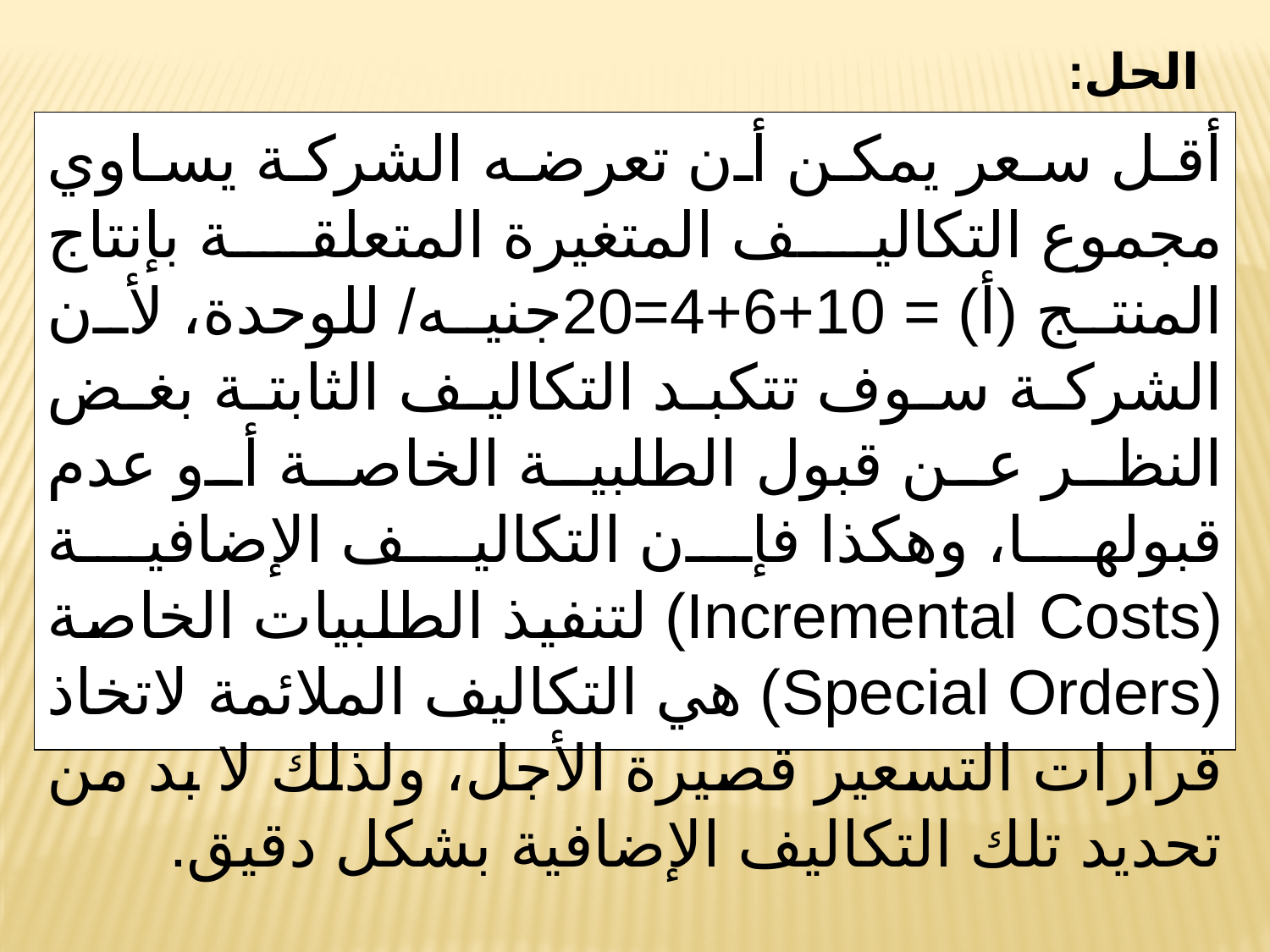

الحل:
أقل سعر يمكن أن تعرضه الشركة يساوي مجموع التكاليف المتغيرة المتعلقة بإنتاج المنتج (أ) = 10+6+4=20جنيه/ للوحدة، لأن الشركة سوف تتكبد التكاليف الثابتة بغض النظر عن قبول الطلبية الخاصة أو عدم قبولها، وهكذا فإن التكاليف الإضافية (Incremental Costs) لتنفيذ الطلبيات الخاصة (Special Orders) هي التكاليف الملائمة لاتخاذ قرارات التسعير قصيرة الأجل، ولذلك لا بد من تحديد تلك التكاليف الإضافية بشكل دقيق.